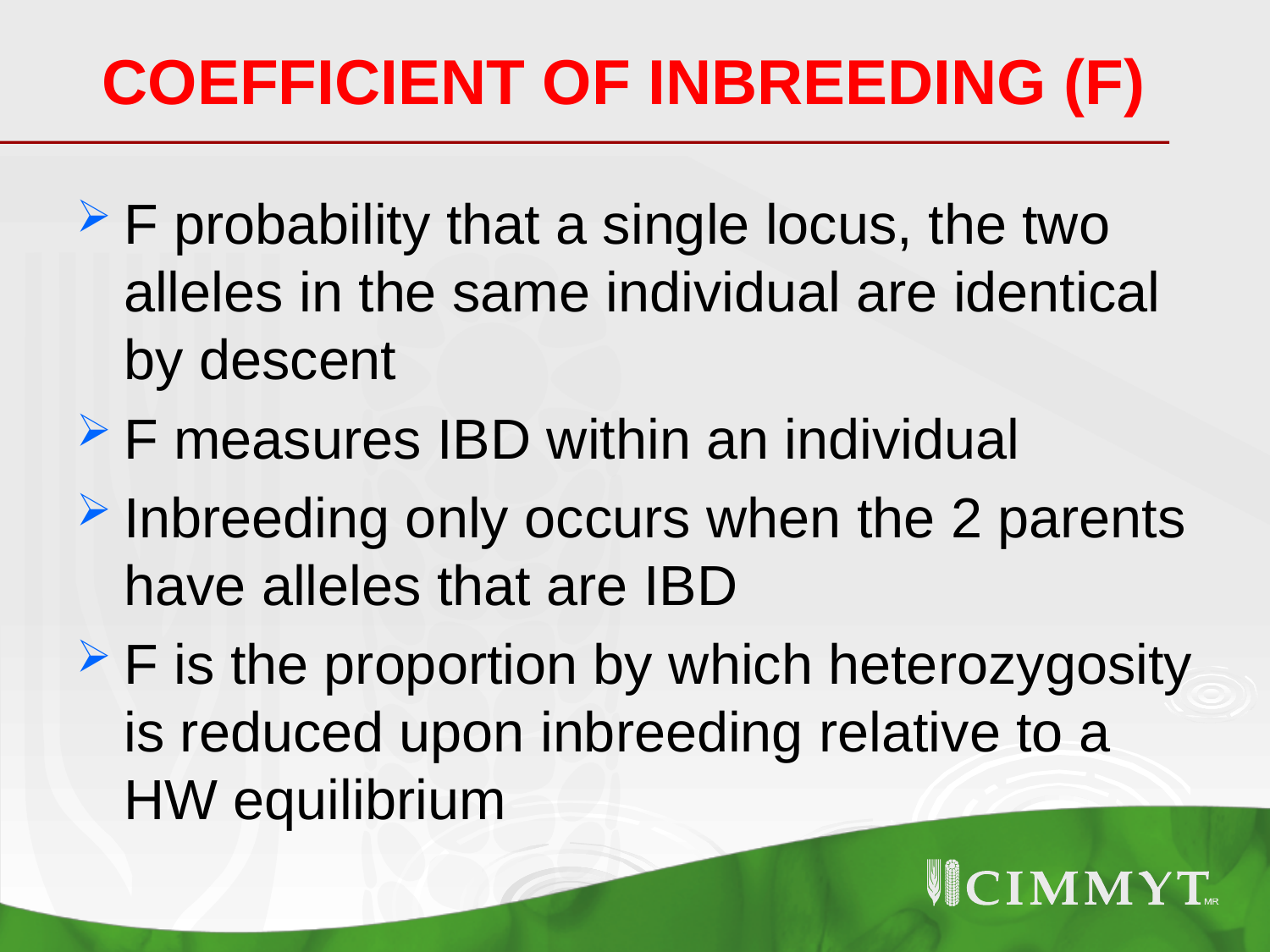

# COEFFICIENT OF INBREEDING (F)
F probability that a single locus, the two alleles in the same individual are identical by descent
F measures IBD within an individual
Inbreeding only occurs when the 2 parents have alleles that are IBD
F is the proportion by which heterozygosity is reduced upon inbreeding relative to a HW equilibrium